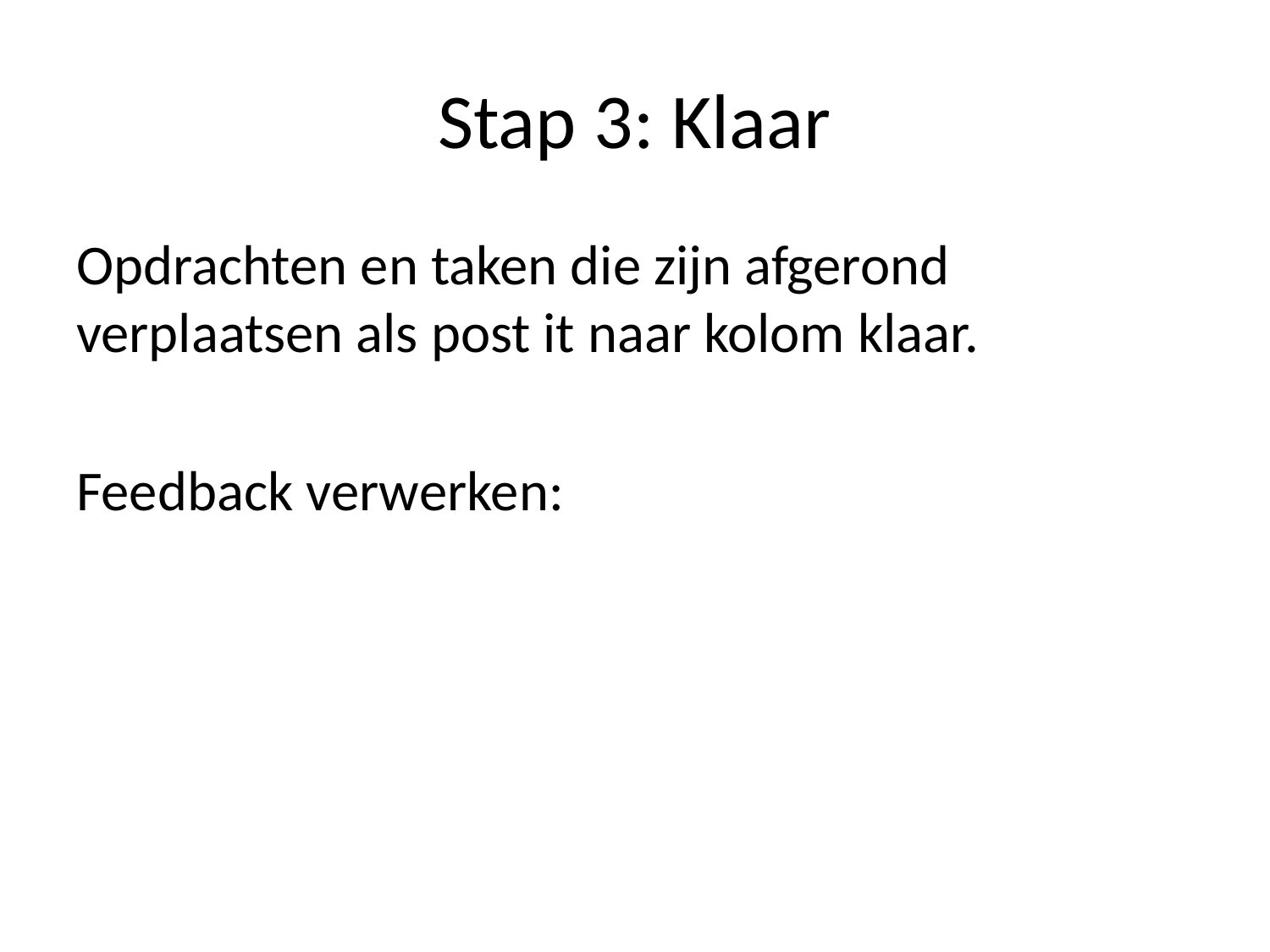

# Stap 3: Klaar
Opdrachten en taken die zijn afgerond verplaatsen als post it naar kolom klaar.

Feedback verwerken: